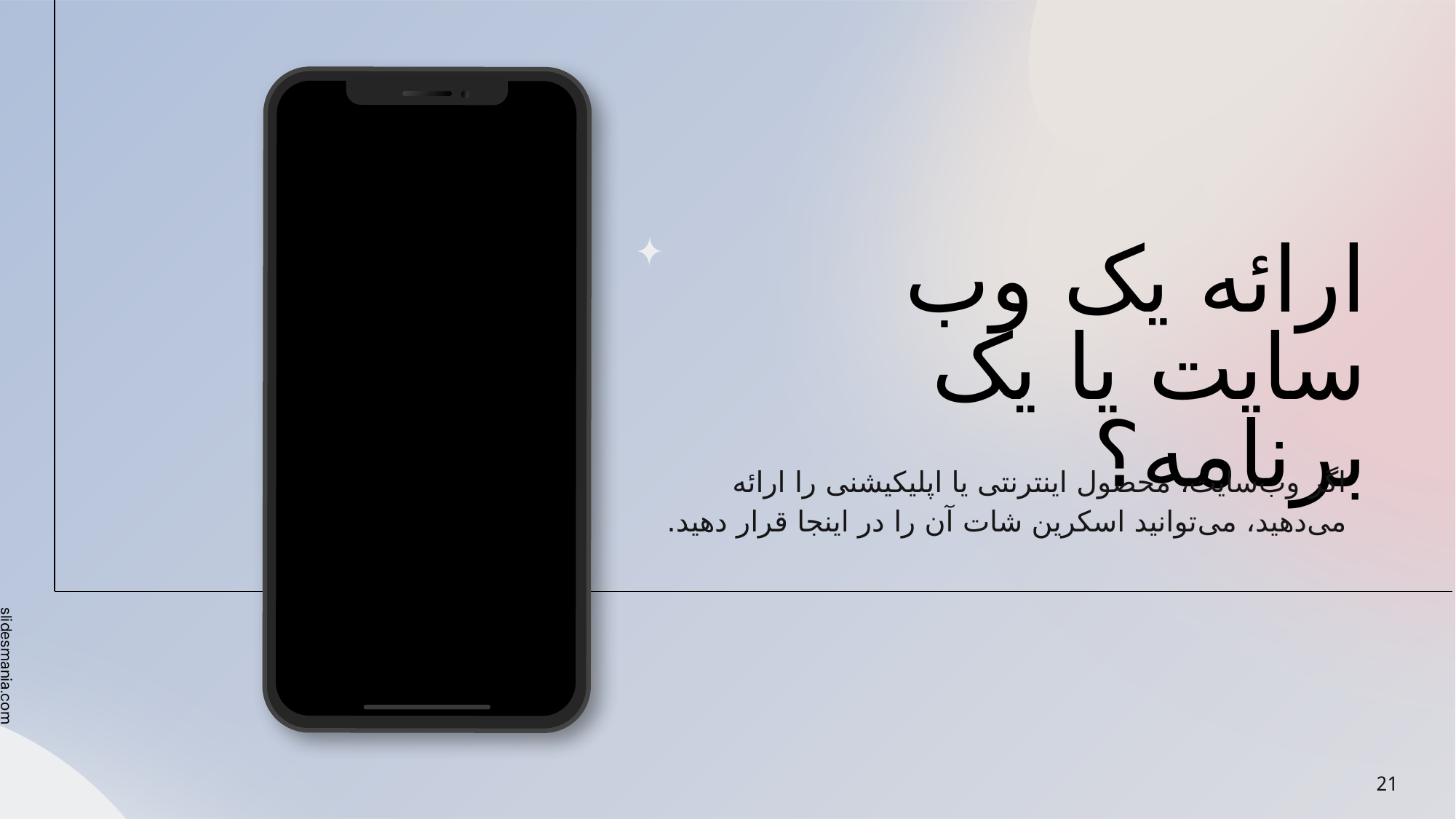

# ارائه یک وب سایت یا یک برنامه؟

اگر وب‌سایت، محصول اینترنتی یا اپلیکیشنی را ارائه می‌دهید، می‌توانید اسکرین شات آن را در اینجا قرار دهید.
21